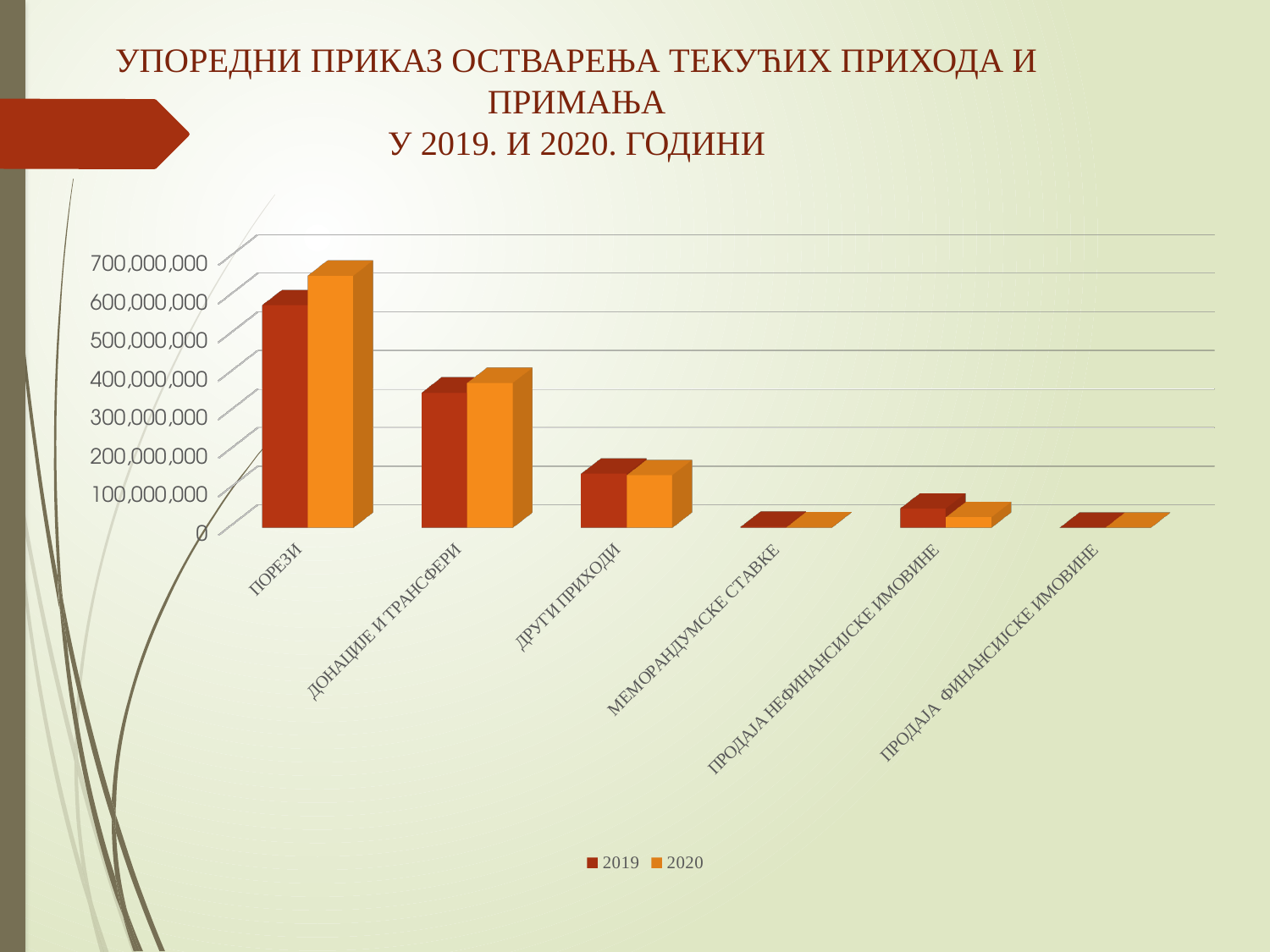

# УПОРЕДНИ ПРИКАЗ ОСТВАРЕЊА ТЕКУЋИХ ПРИХОДА И ПРИМАЊА У 2019. И 2020. ГОДИНИ

[unsupported chart]